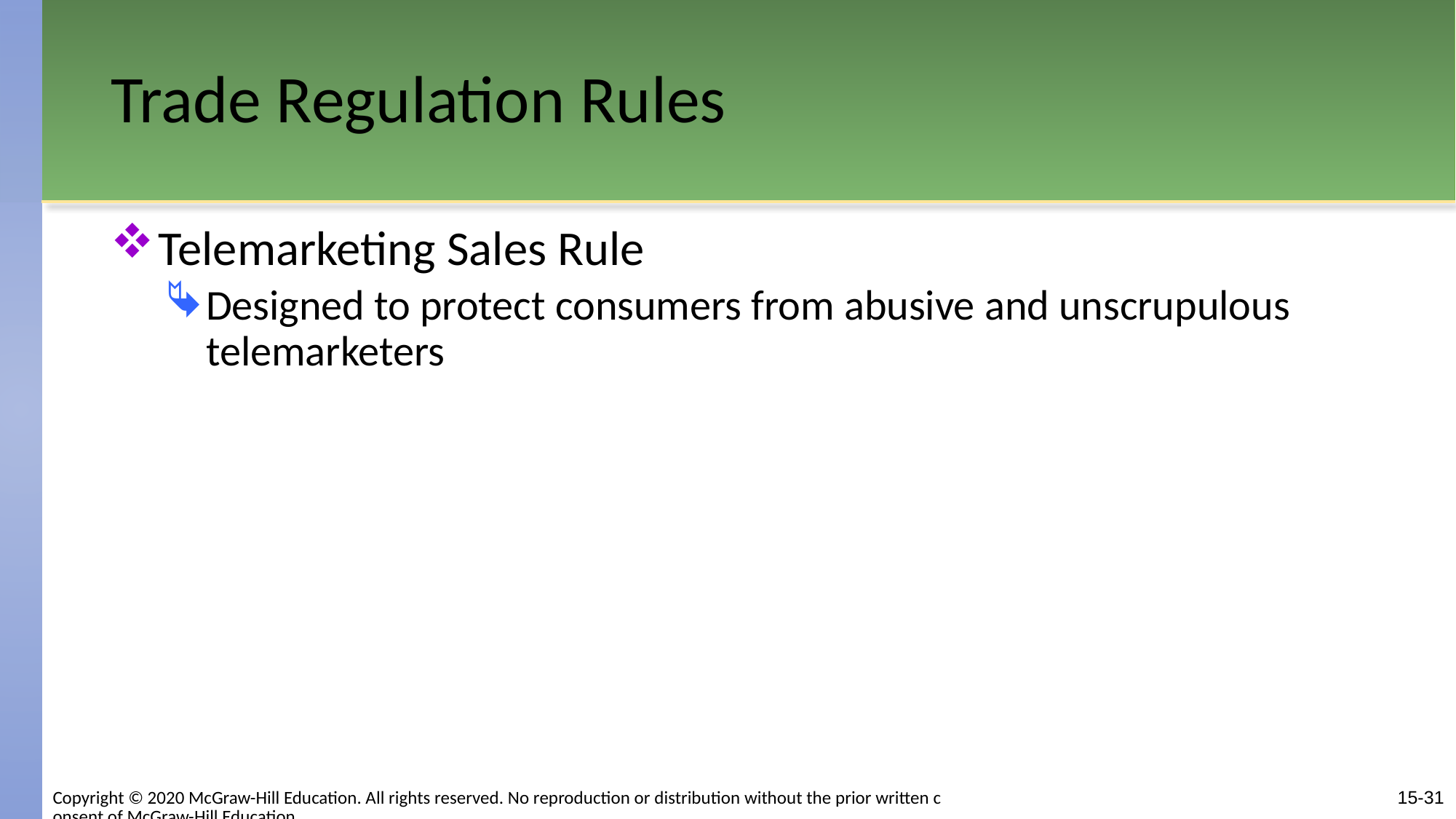

# Trade Regulation Rules
Telemarketing Sales Rule
Designed to protect consumers from abusive and unscrupulous telemarketers
15-31
Copyright © 2020 McGraw-Hill Education. All rights reserved. No reproduction or distribution without the prior written consent of McGraw-Hill Education.